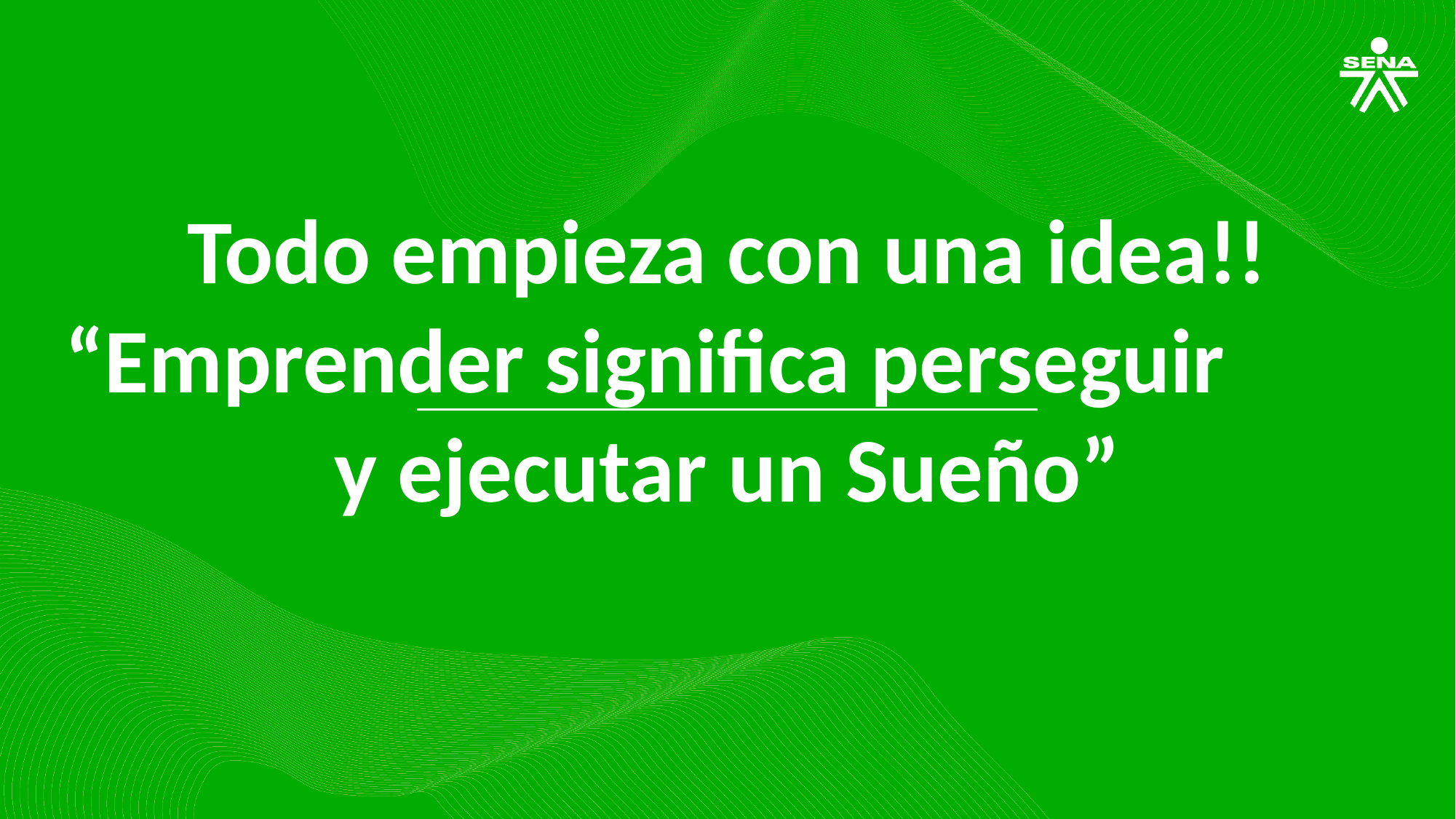

Todo empieza con una idea!!
 “Emprender significa perseguir          y ejecutar un Sueño”